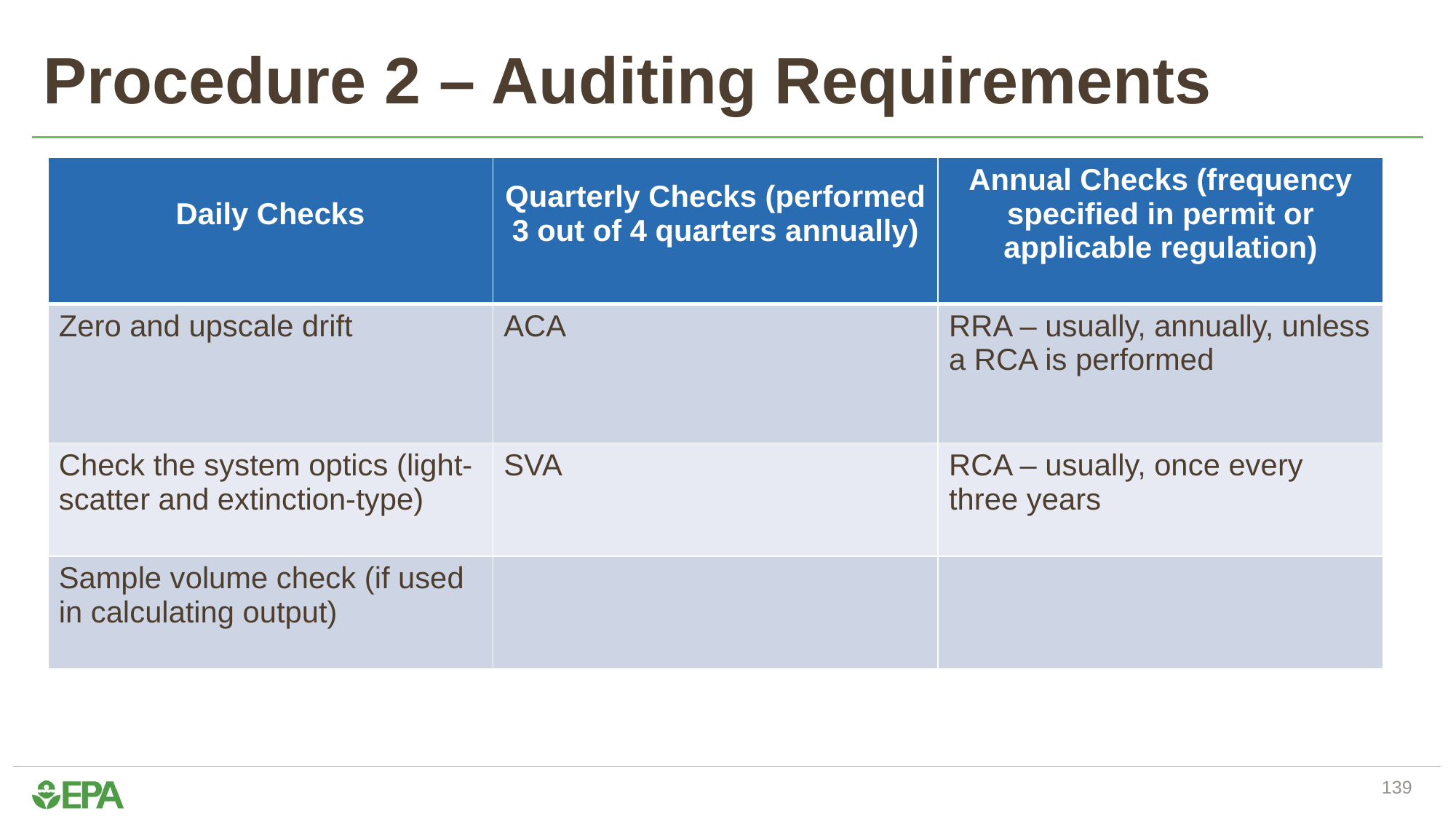

# Procedure 2 – Auditing Requirements
| Daily Checks | Quarterly Checks (performed 3 out of 4 quarters annually) | Annual Checks (frequency specified in permit or applicable regulation) |
| --- | --- | --- |
| Zero and upscale drift | ACA | RRA – usually, annually, unless a RCA is performed |
| Check the system optics (light-scatter and extinction-type) | SVA | RCA – usually, once every three years |
| Sample volume check (if used in calculating output) |  |  |